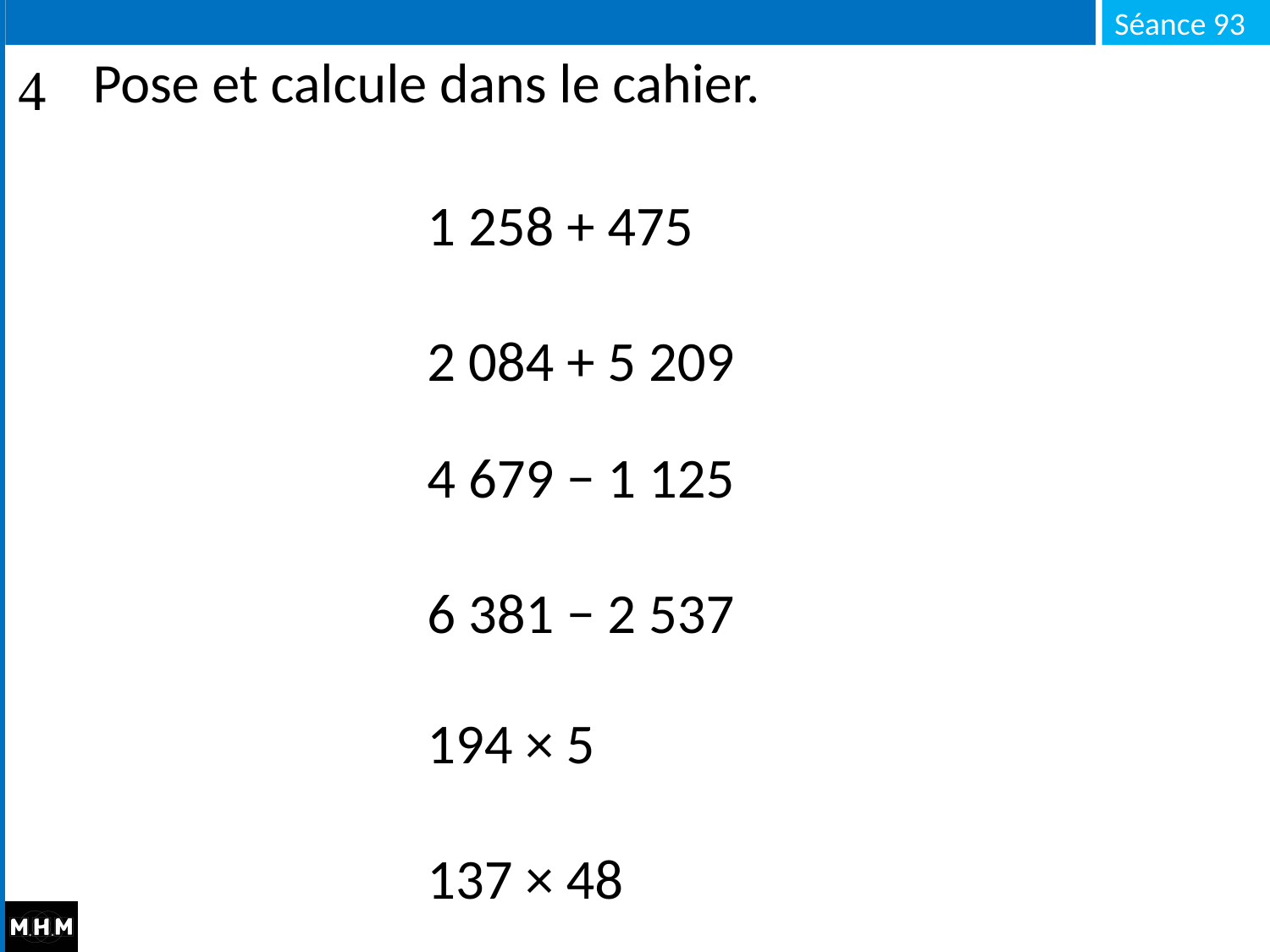

# Pose et calcule dans le cahier.
1 258 + 475

2 084 + 5 209
4 679 − 1 125

6 381 − 2 537
194 × 5

137 × 48